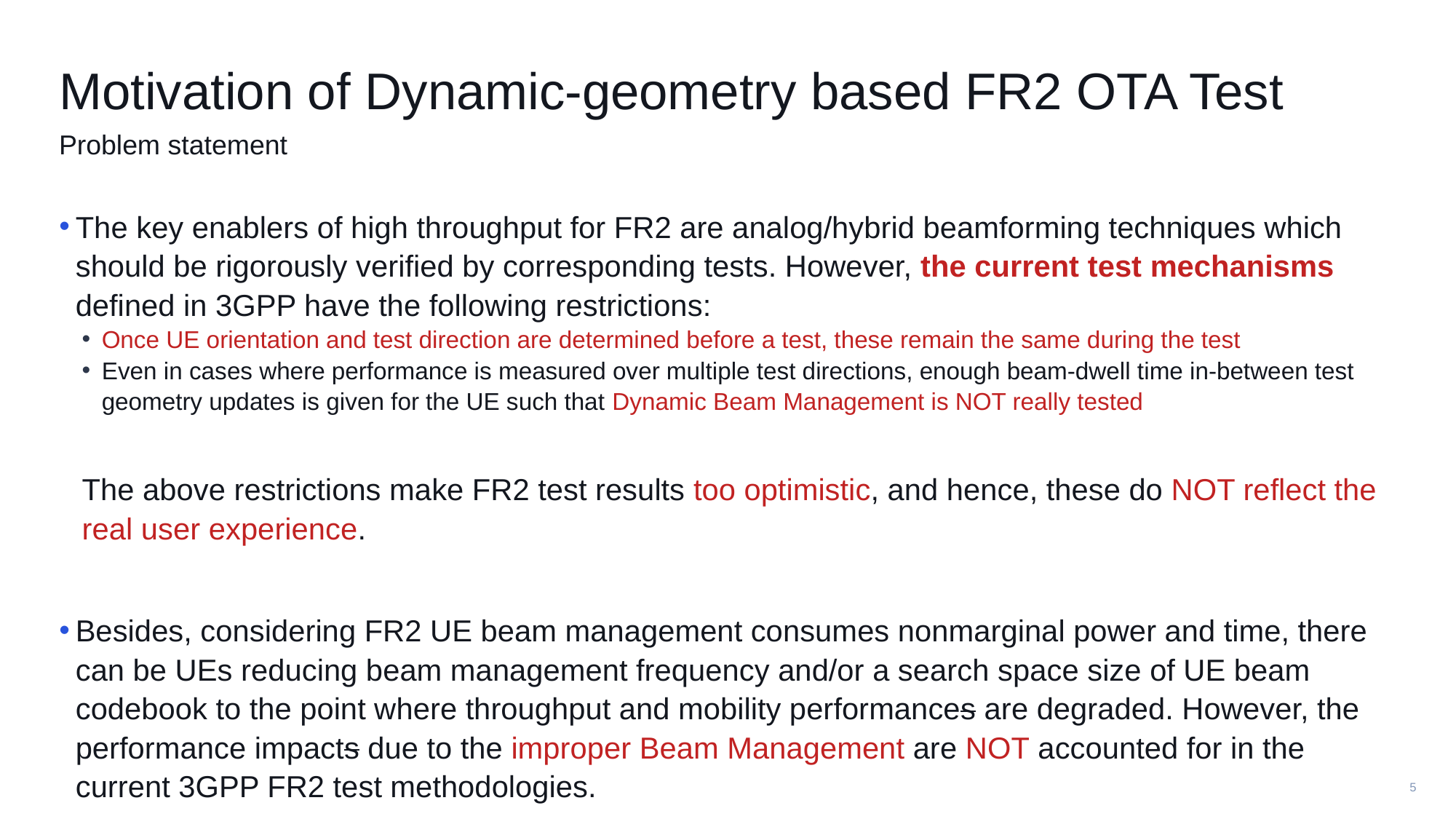

# Motivation of Dynamic-geometry based FR2 OTA Test
Problem statement
The key enablers of high throughput for FR2 are analog/hybrid beamforming techniques which should be rigorously verified by corresponding tests. However, the current test mechanisms defined in 3GPP have the following restrictions:
Once UE orientation and test direction are determined before a test, these remain the same during the test
Even in cases where performance is measured over multiple test directions, enough beam-dwell time in-between test geometry updates is given for the UE such that Dynamic Beam Management is NOT really tested

The above restrictions make FR2 test results too optimistic, and hence, these do NOT reflect the real user experience.

Besides, considering FR2 UE beam management consumes nonmarginal power and time, there can be UEs reducing beam management frequency and/or a search space size of UE beam codebook to the point where throughput and mobility performances are degraded. However, the performance impacts due to the improper Beam Management are NOT accounted for in the current 3GPP FR2 test methodologies.